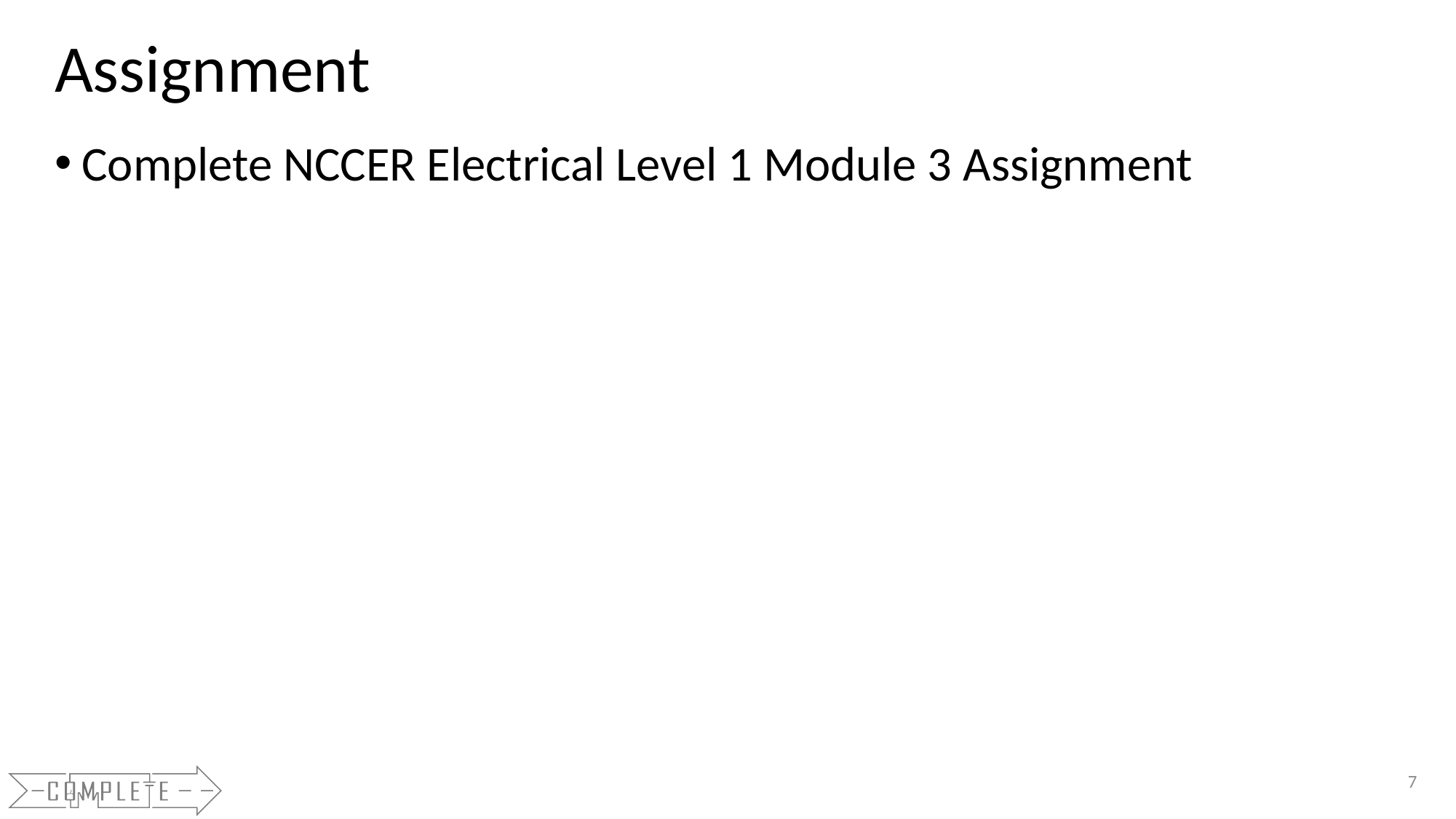

# Assignment
Complete NCCER Electrical Level 1 Module 3 Assignment
7